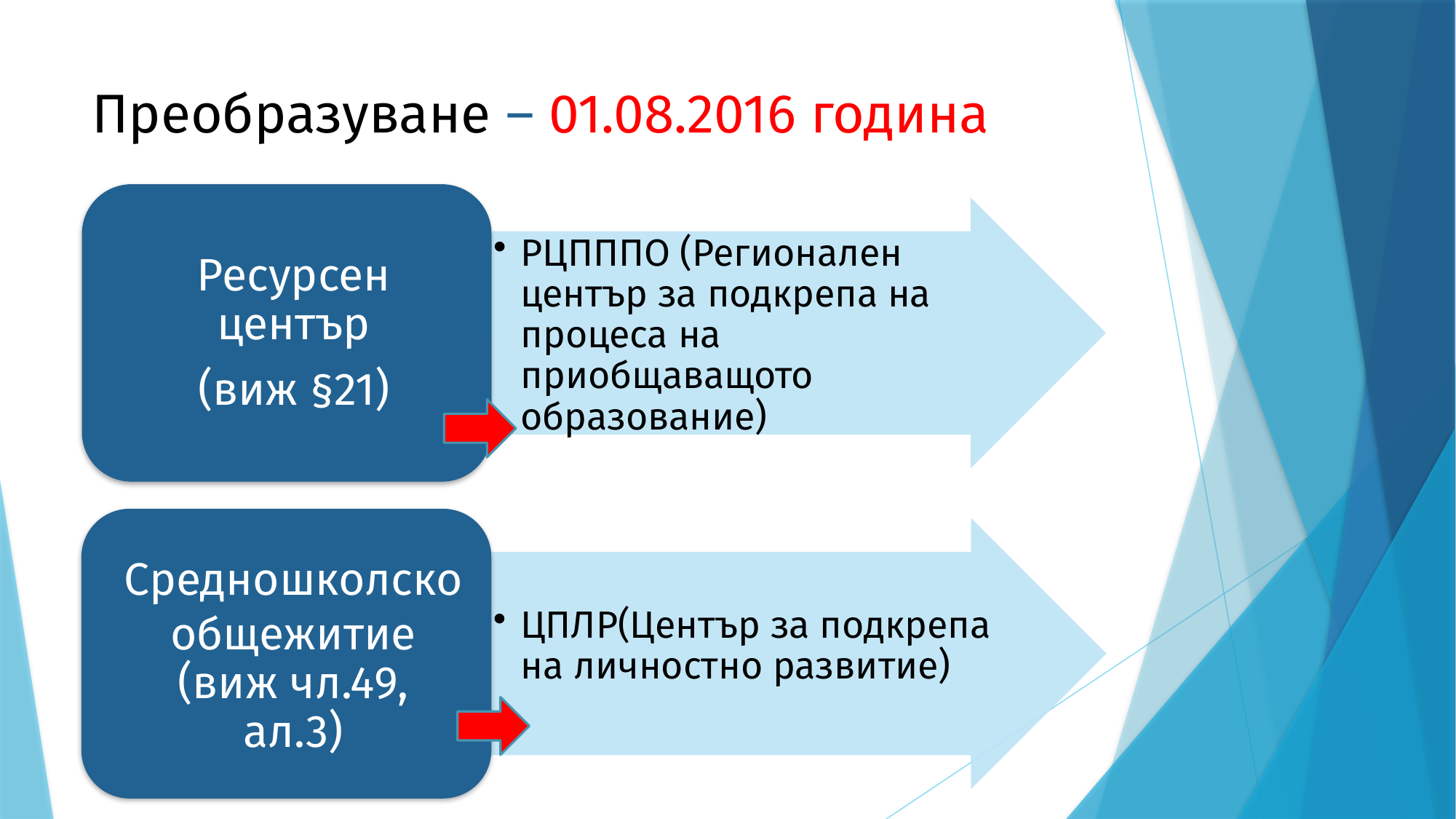

# Преобразуване – 01.08.2016 година
РЦПППО (Регионален център за подкрепа на процеса на приобщаващото образование)
Ресурсен център
(виж §21)

ЦПЛР(Център за подкрепа на личностно развитие)
Средношколско общежитие
(виж чл.49, ал.3)